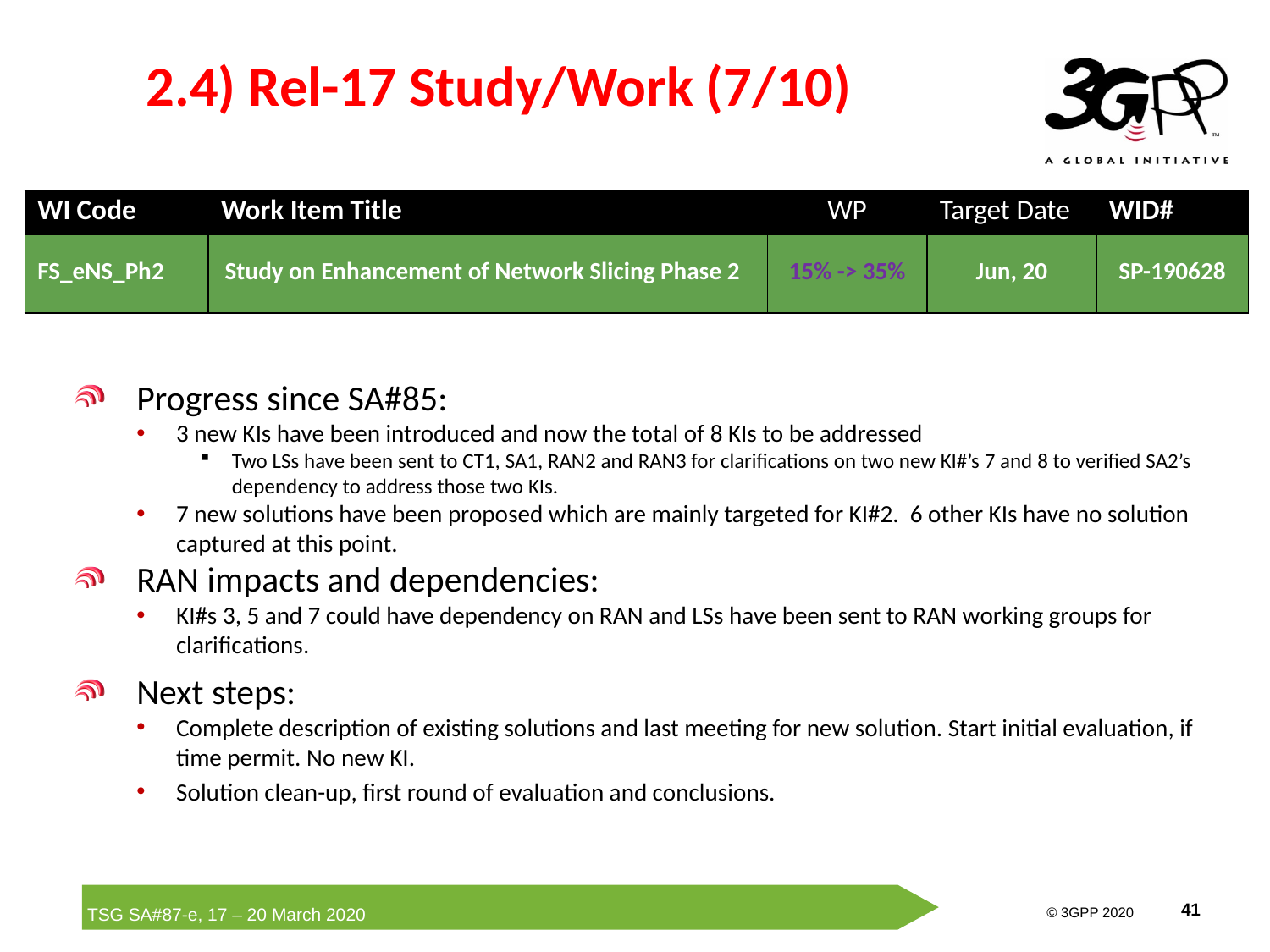

# 2.4) Rel-17 Study/Work (7/10)
| WI Code | Work Item Title | WP | Target Date | WID# |
| --- | --- | --- | --- | --- |
| FS\_eNS\_Ph2 | Study on Enhancement of Network Slicing Phase 2 | 15% -> 35% | Jun, 20 | SP-190628 |
Progress since SA#85:
3 new KIs have been introduced and now the total of 8 KIs to be addressed
Two LSs have been sent to CT1, SA1, RAN2 and RAN3 for clarifications on two new KI#’s 7 and 8 to verified SA2’s dependency to address those two KIs.
7 new solutions have been proposed which are mainly targeted for KI#2.  6 other KIs have no solution captured at this point.
RAN impacts and dependencies:
KI#s 3, 5 and 7 could have dependency on RAN and LSs have been sent to RAN working groups for clarifications.
Next steps:
Complete description of existing solutions and last meeting for new solution. Start initial evaluation, if time permit. No new KI.
Solution clean-up, first round of evaluation and conclusions.